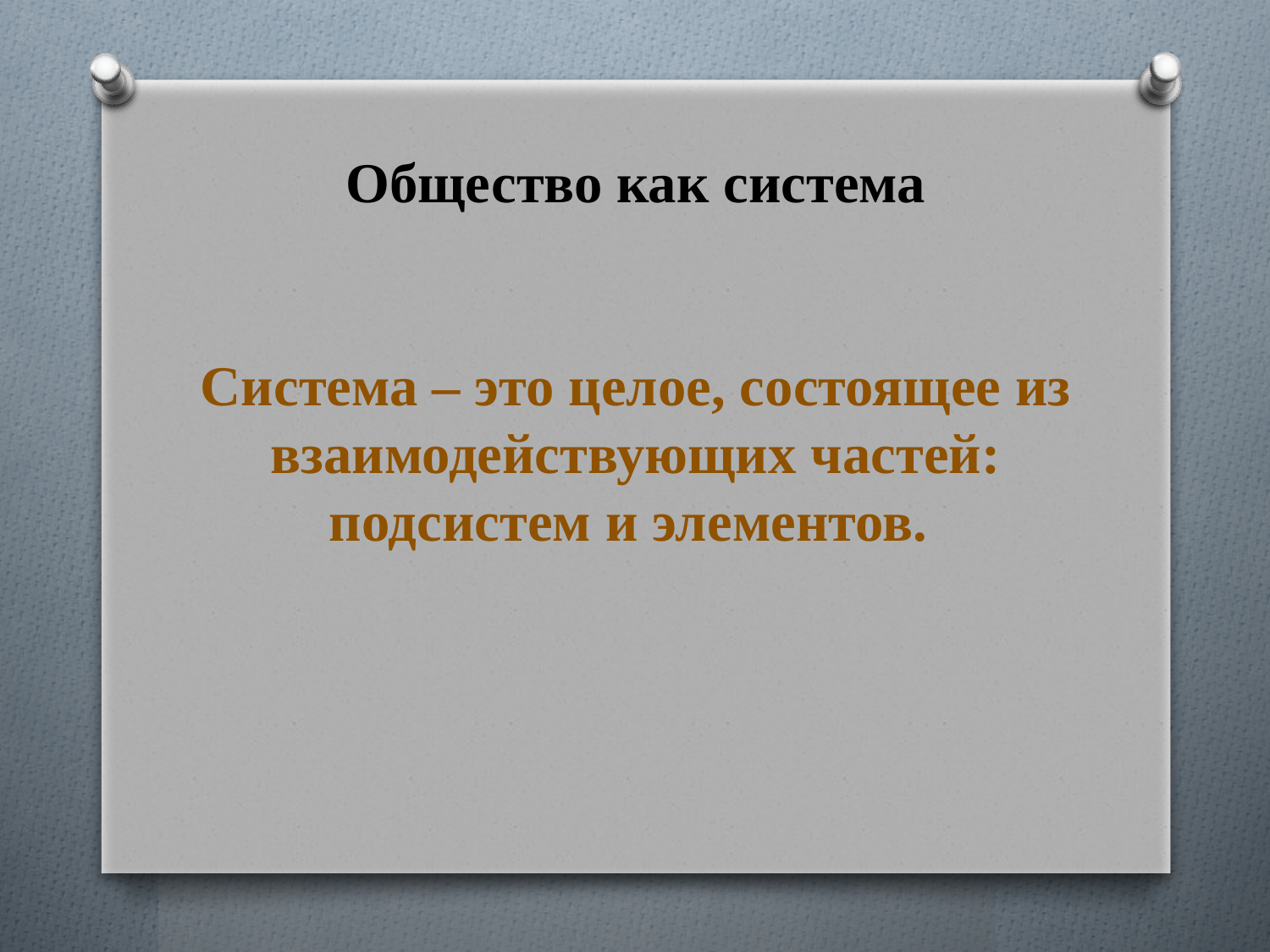

# Общество как система Система – это целое, состоящее из взаимодействующих частей: подсистем и элементов.